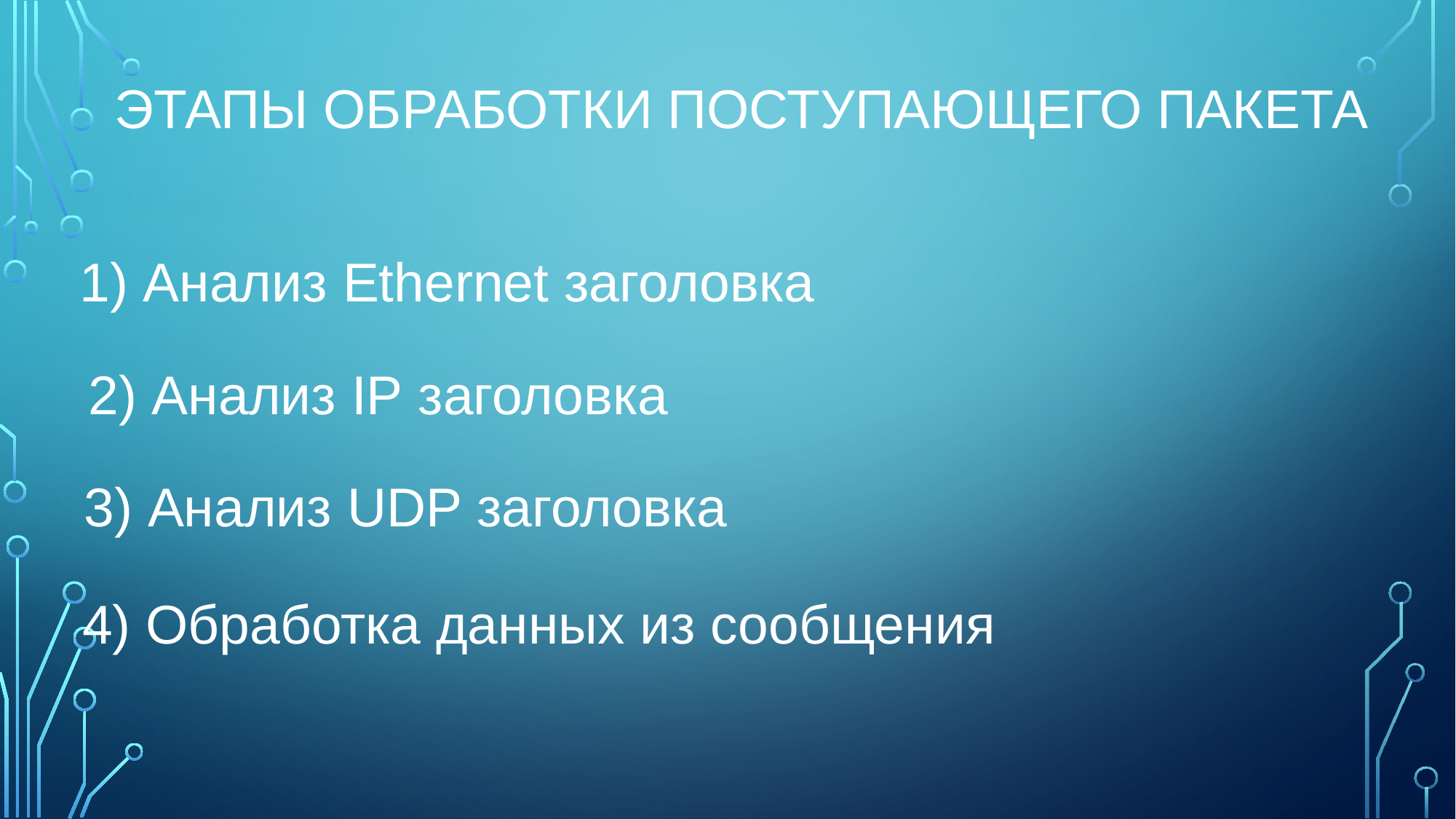

ЭТАПЫ ОБРАБОТКИ ПОСТУПАЮЩЕГО ПАКЕТА
1) Анализ Ethernet заголовка
2) Анализ IP заголовка
3) Анализ UDP заголовка
4) Обработка данных из сообщения